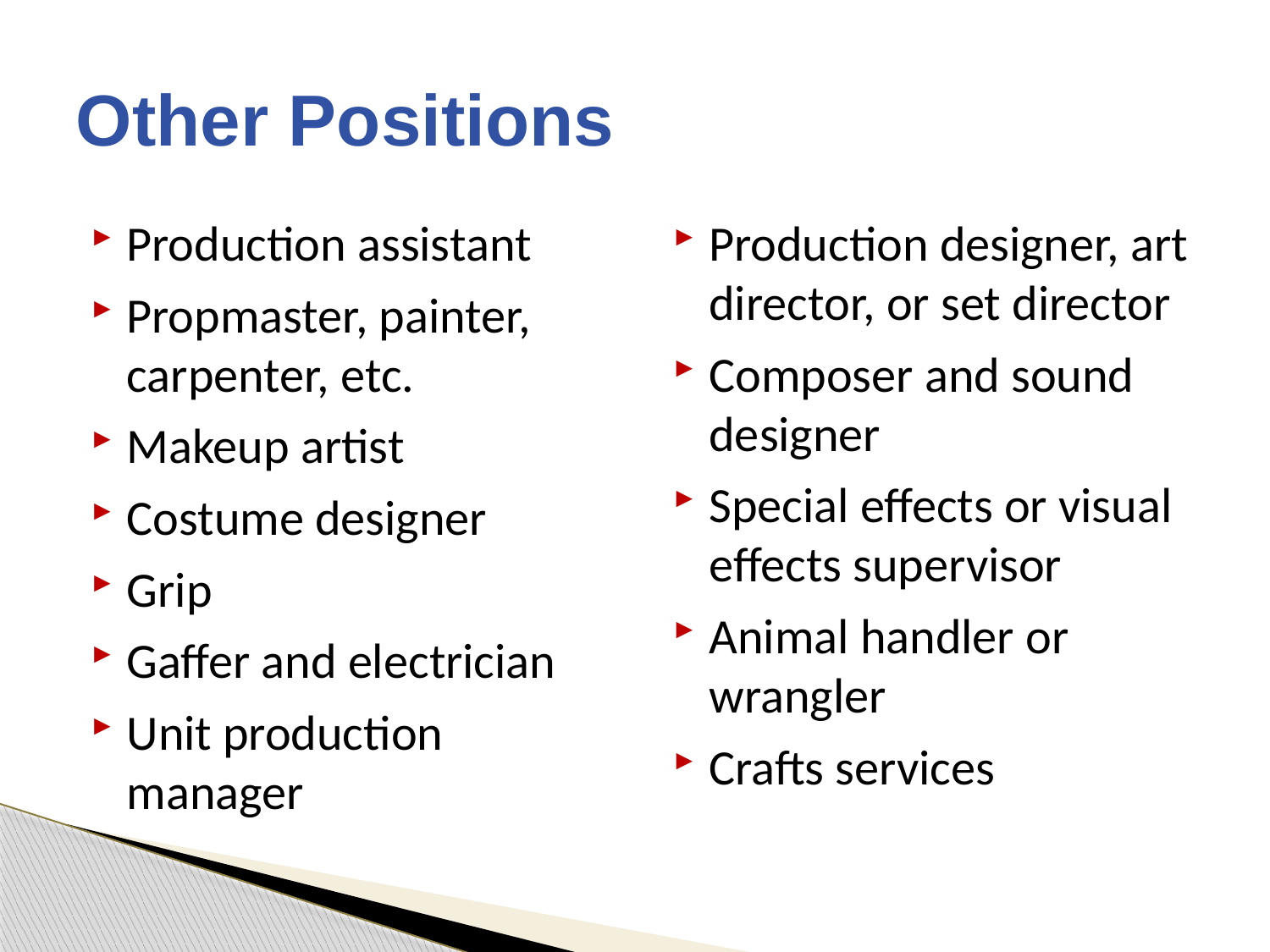

# Other Positions
Production assistant
Propmaster, painter, carpenter, etc.
Makeup artist
Costume designer
Grip
Gaffer and electrician
Unit production manager
Production designer, art director, or set director
Composer and sound designer
Special effects or visual effects supervisor
Animal handler or wrangler
Crafts services